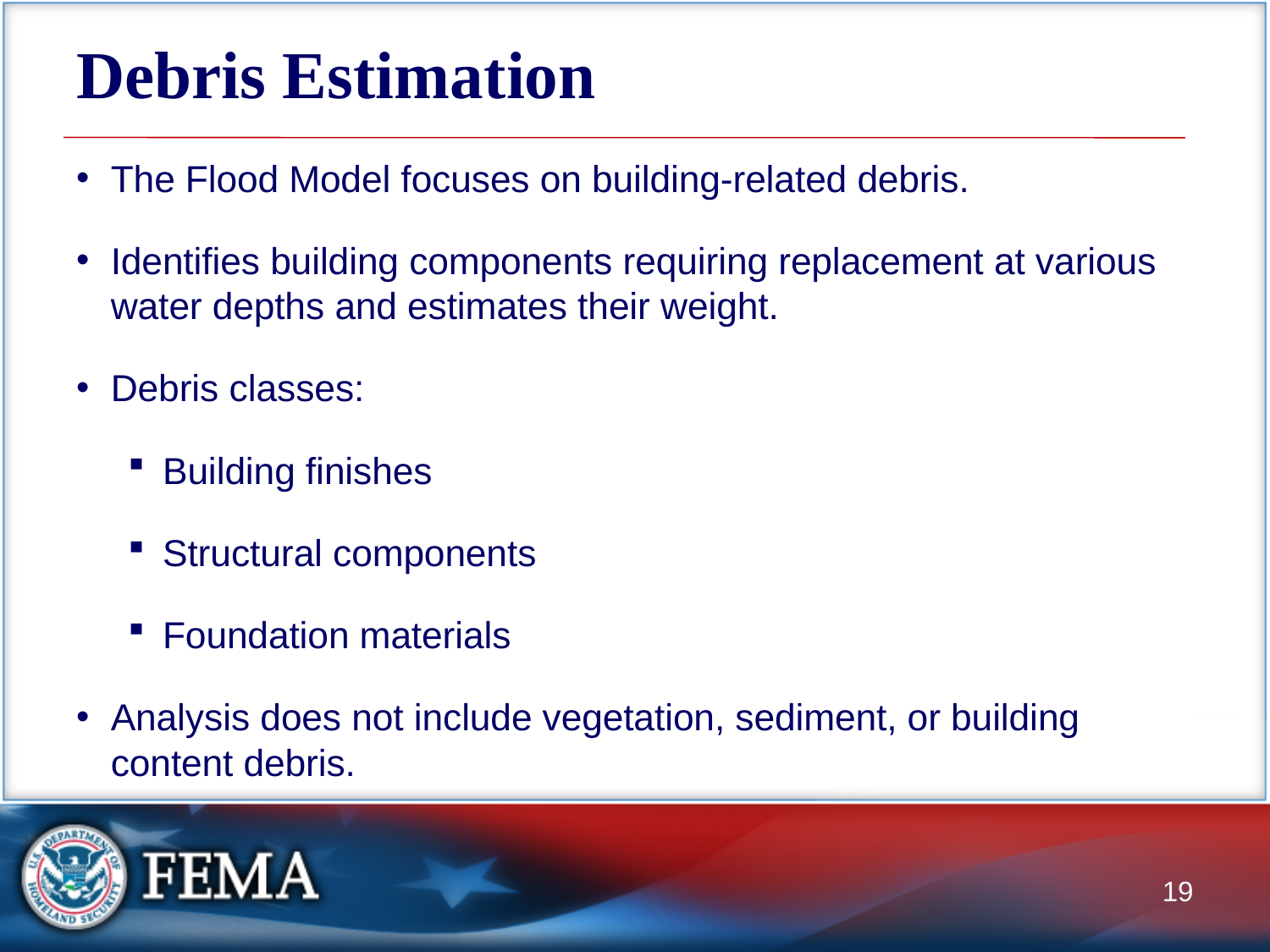

# Debris Estimation
The Flood Model focuses on building-related debris.
Identifies building components requiring replacement at various water depths and estimates their weight.
Debris classes:
Building finishes
Structural components
Foundation materials
Analysis does not include vegetation, sediment, or building content debris.
19